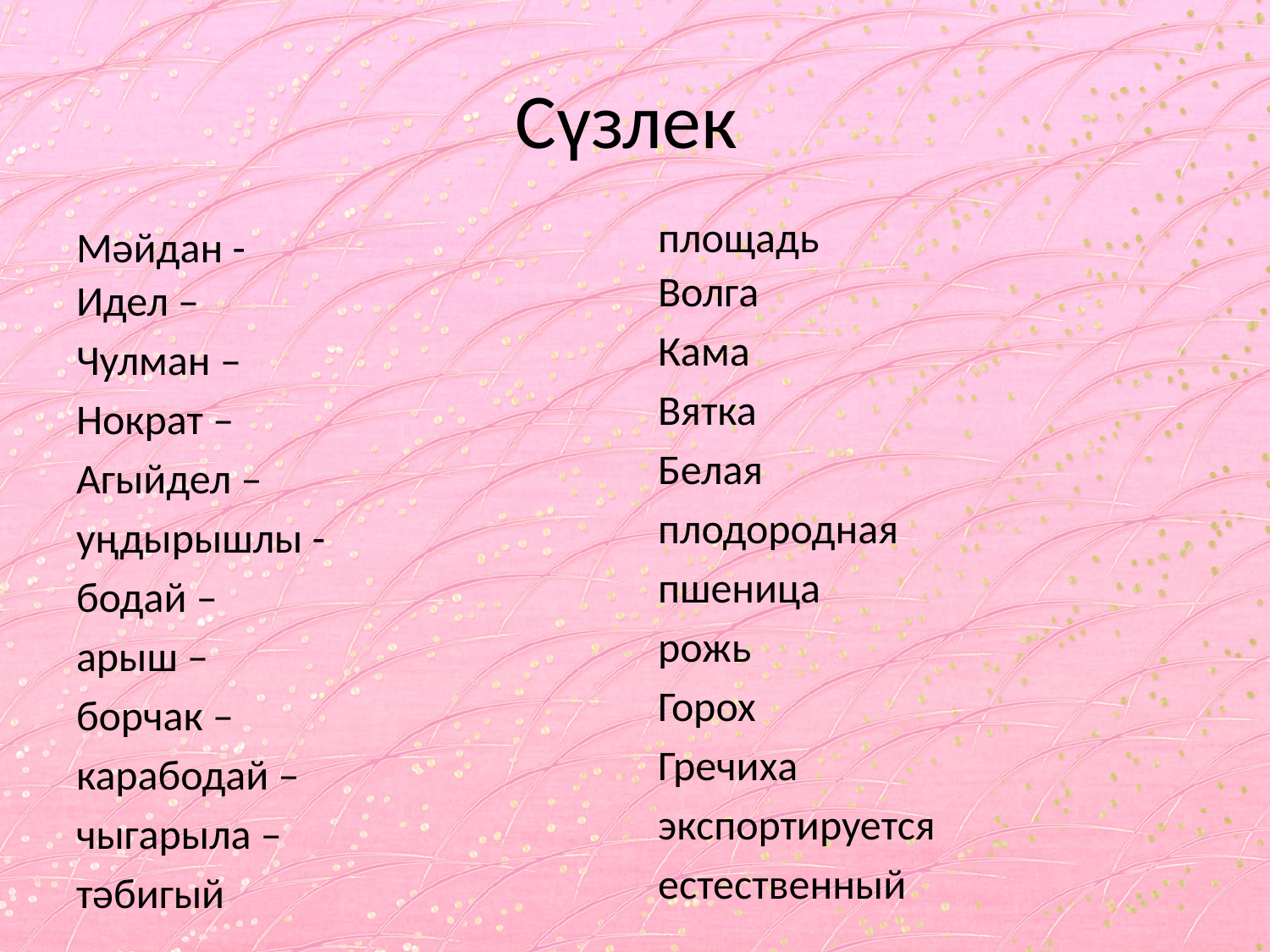

# Сүзлек
Мәйдан -
площадь
Волга
Кама
Вятка
Белая
плодородная
пшеница
рожь
Горох
Гречиха
экспортируется
естественный

Идел –
Чулман –
Нократ –
Агыйдел –
уңдырышлы -
бодай –
арыш –
борчак –
карабодай –
чыгарыла –
тәбигый